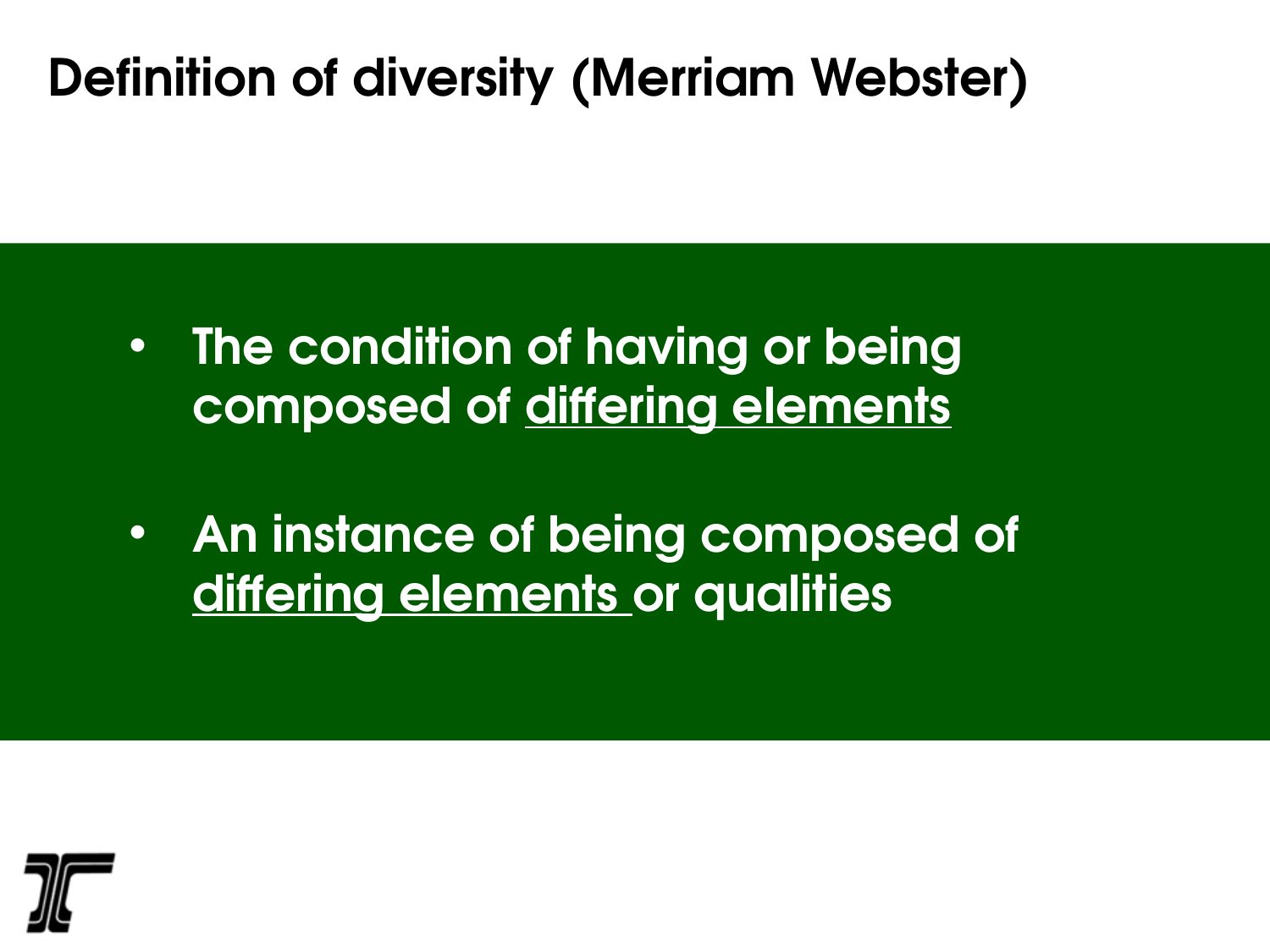

Definition of diversity (Merriam Webster)
The condition of having or being composed of differing elements

An instance of being composed of differing elements or qualities